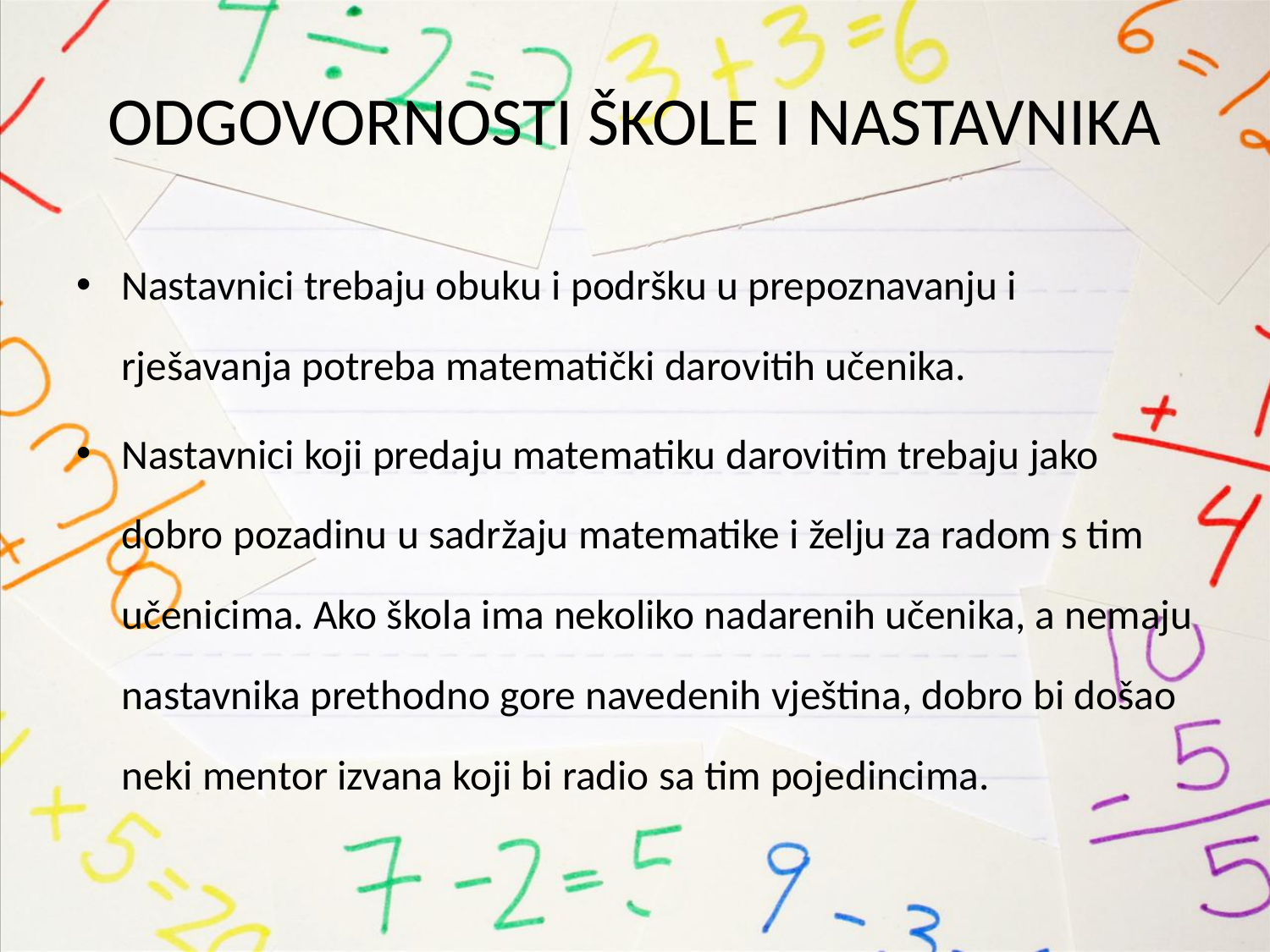

# ODGOVORNOSTI ŠKOLE I NASTAVNIKA
Nastavnici trebaju obuku i podršku u prepoznavanju i rješavanja potreba matematički darovitih učenika.
Nastavnici koji predaju matematiku darovitim trebaju jako dobro pozadinu u sadržaju matematike i želju za radom s tim učenicima. Ako škola ima nekoliko nadarenih učenika, a nemaju nastavnika prethodno gore navedenih vještina, dobro bi došao neki mentor izvana koji bi radio sa tim pojedincima.